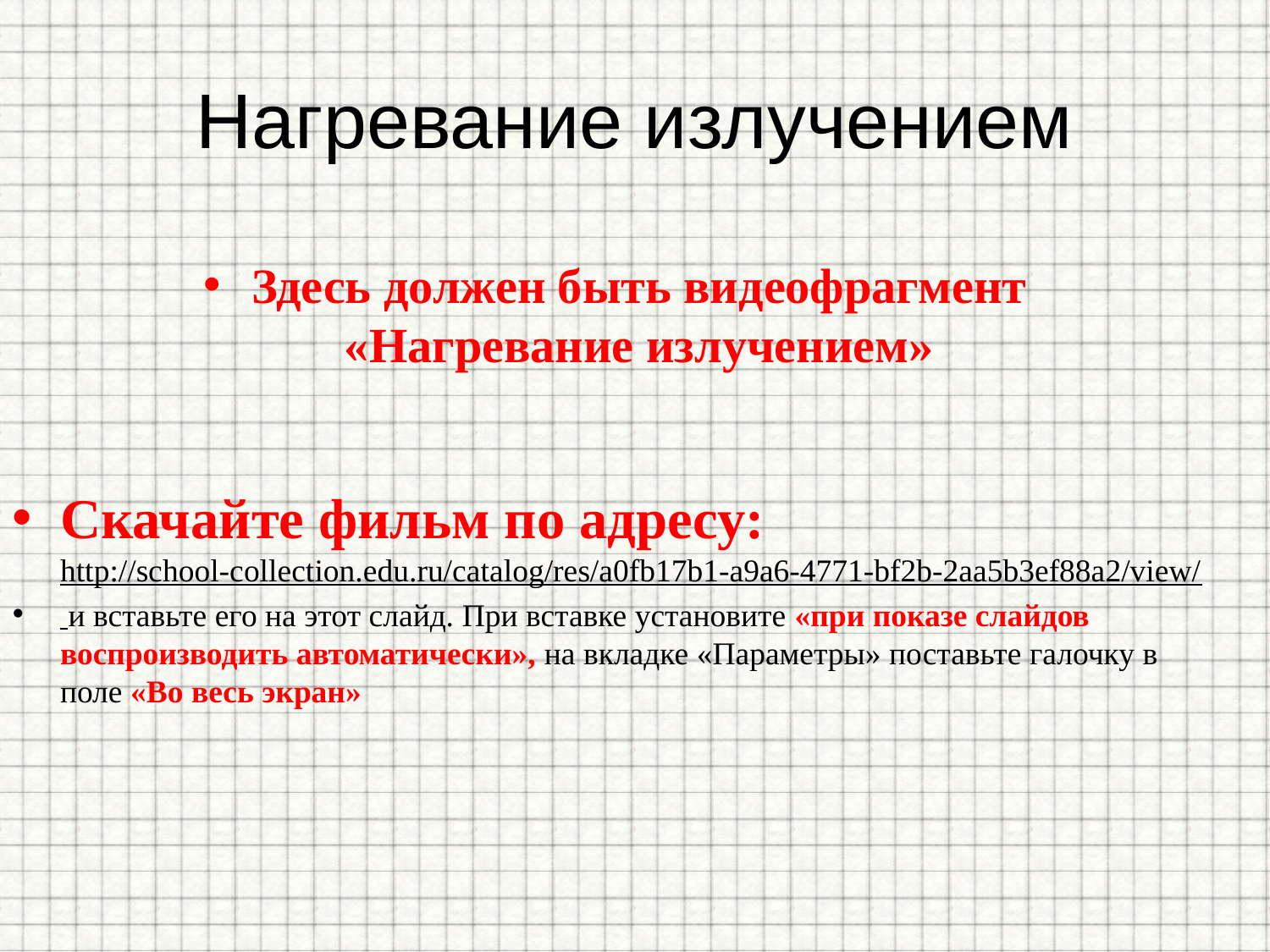

# Нагревание излучением
Здесь должен быть видеофрагмент «Нагревание излучением»
Скачайте фильм по адресу: http://school-collection.edu.ru/catalog/res/a0fb17b1-a9a6-4771-bf2b-2aa5b3ef88a2/view/
 и вставьте его на этот слайд. При вставке установите «при показе слайдов воспроизводить автоматически», на вкладке «Параметры» поставьте галочку в поле «Во весь экран»